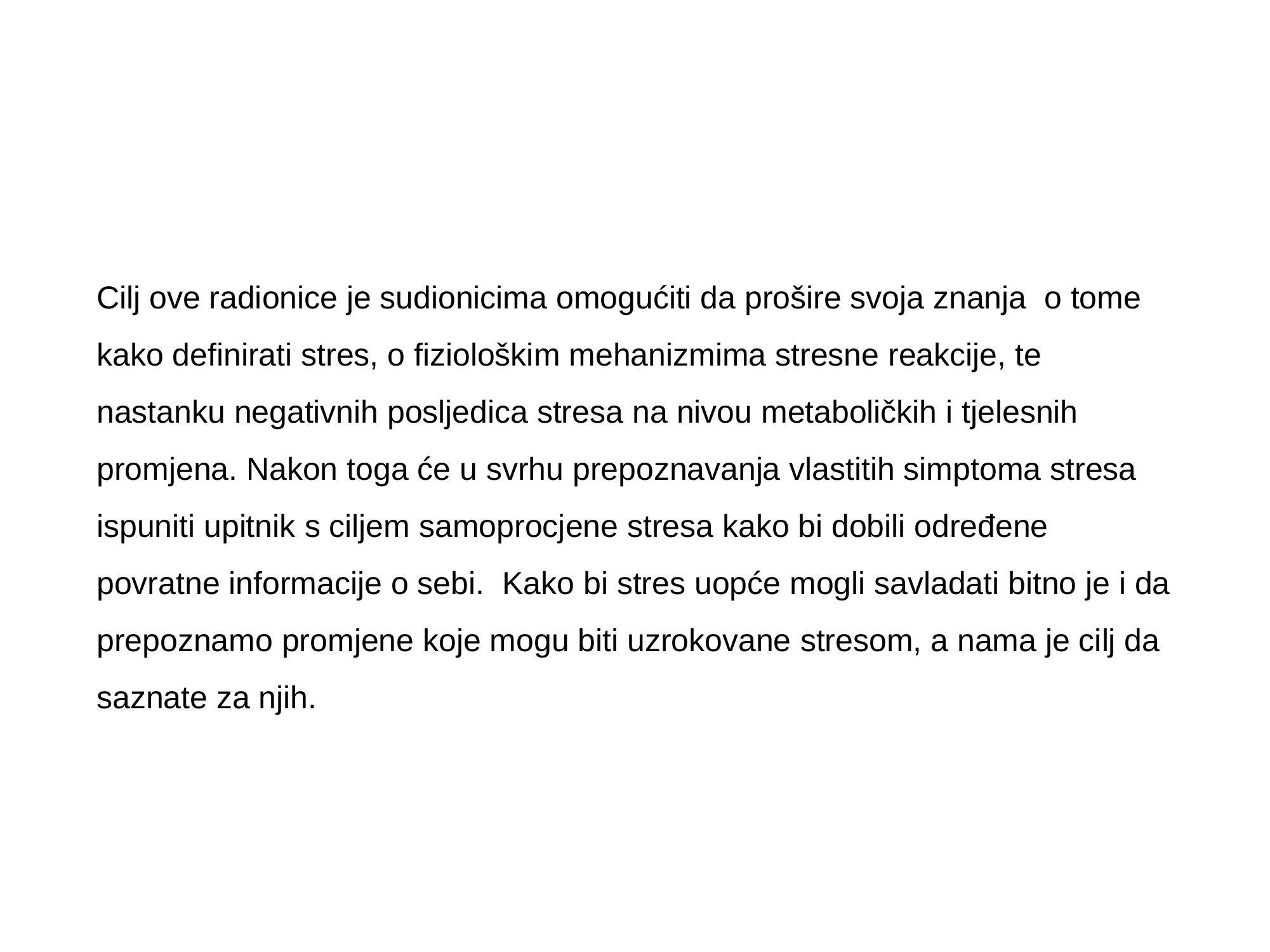

#
Cilj ove radionice je sudionicima omogućiti da prošire svoja znanja  o tome kako definirati stres, o fiziološkim mehanizmima stresne reakcije, te nastanku negativnih posljedica stresa na nivou metaboličkih i tjelesnih promjena. Nakon toga će u svrhu prepoznavanja vlastitih simptoma stresa ispuniti upitnik s ciljem samoprocjene stresa kako bi dobili određene povratne informacije o sebi.  Kako bi stres uopće mogli savladati bitno je i da prepoznamo promjene koje mogu biti uzrokovane stresom, a nama je cilj da saznate za njih.